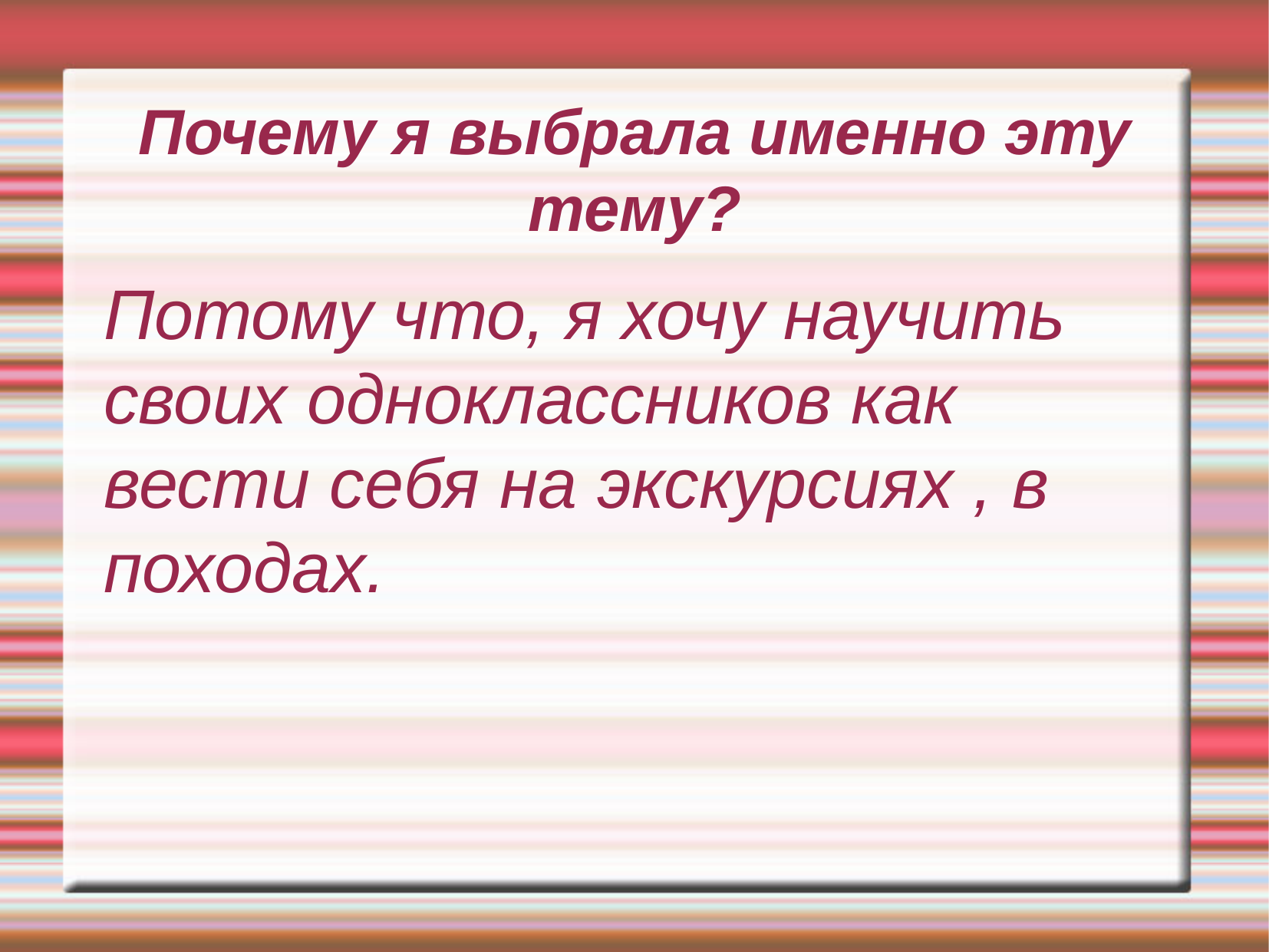

Почему я выбрала именно эту тему?
Потому что, я хочу научить своих одноклассников как вести себя на экскурсиях , в походах.